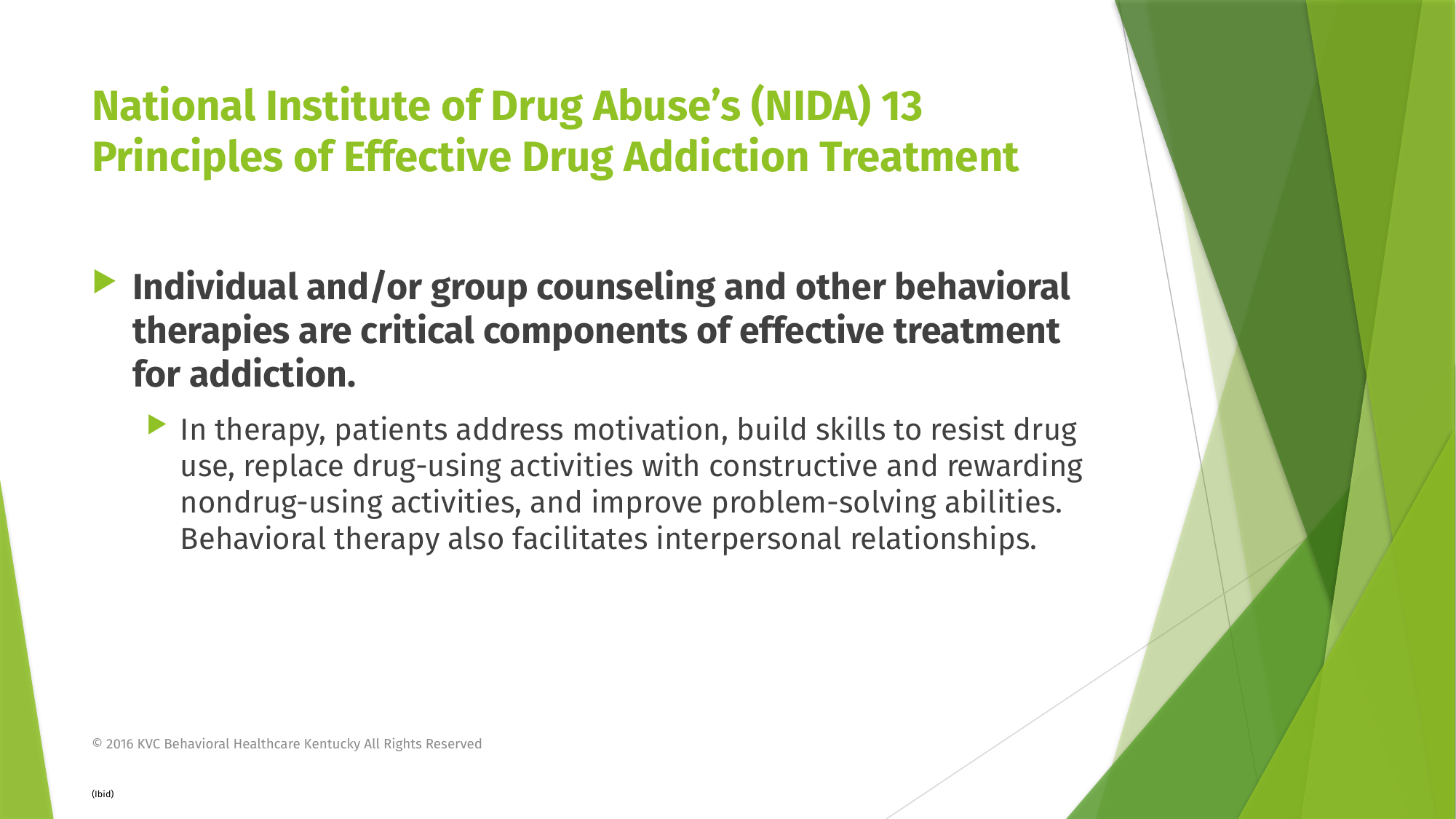

# National Institute of Drug Abuse’s (NIDA) 13 Principles of Effective Drug Addiction Treatment
Individual and/or group counseling and other behavioral therapies are critical components of effective treatment for addiction.
In therapy, patients address motivation, build skills to resist drug use, replace drug-using activities with constructive and rewarding nondrug-using activities, and improve problem-solving abilities. Behavioral therapy also facilitates interpersonal relationships.
© 2016 KVC Behavioral Healthcare Kentucky All Rights Reserved
(Ibid)